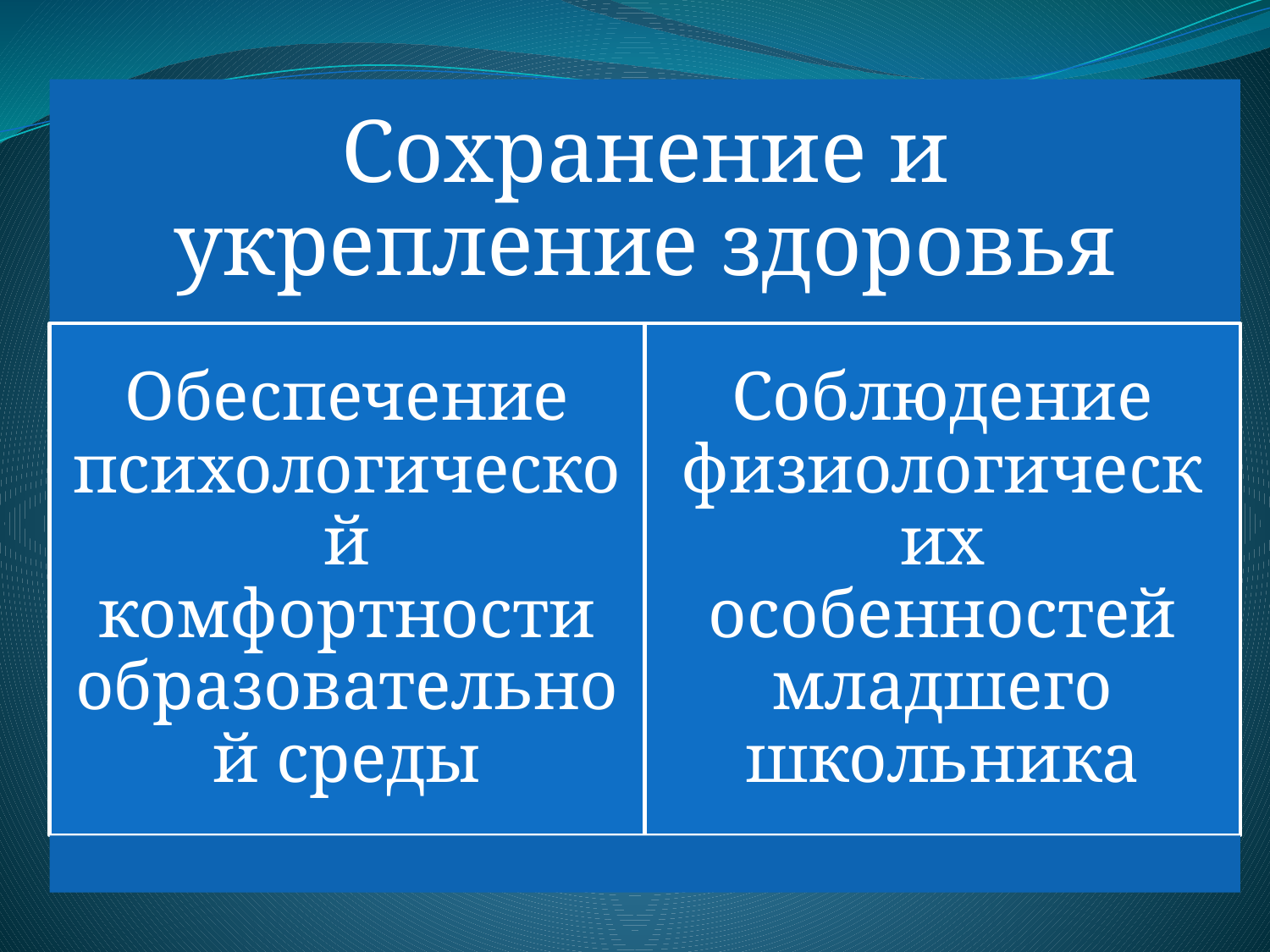

Сохранение и укрепление здоровья
Обеспечение психологической комфортности образовательной среды
Соблюдение физиологических особенностей младшего школьника
#